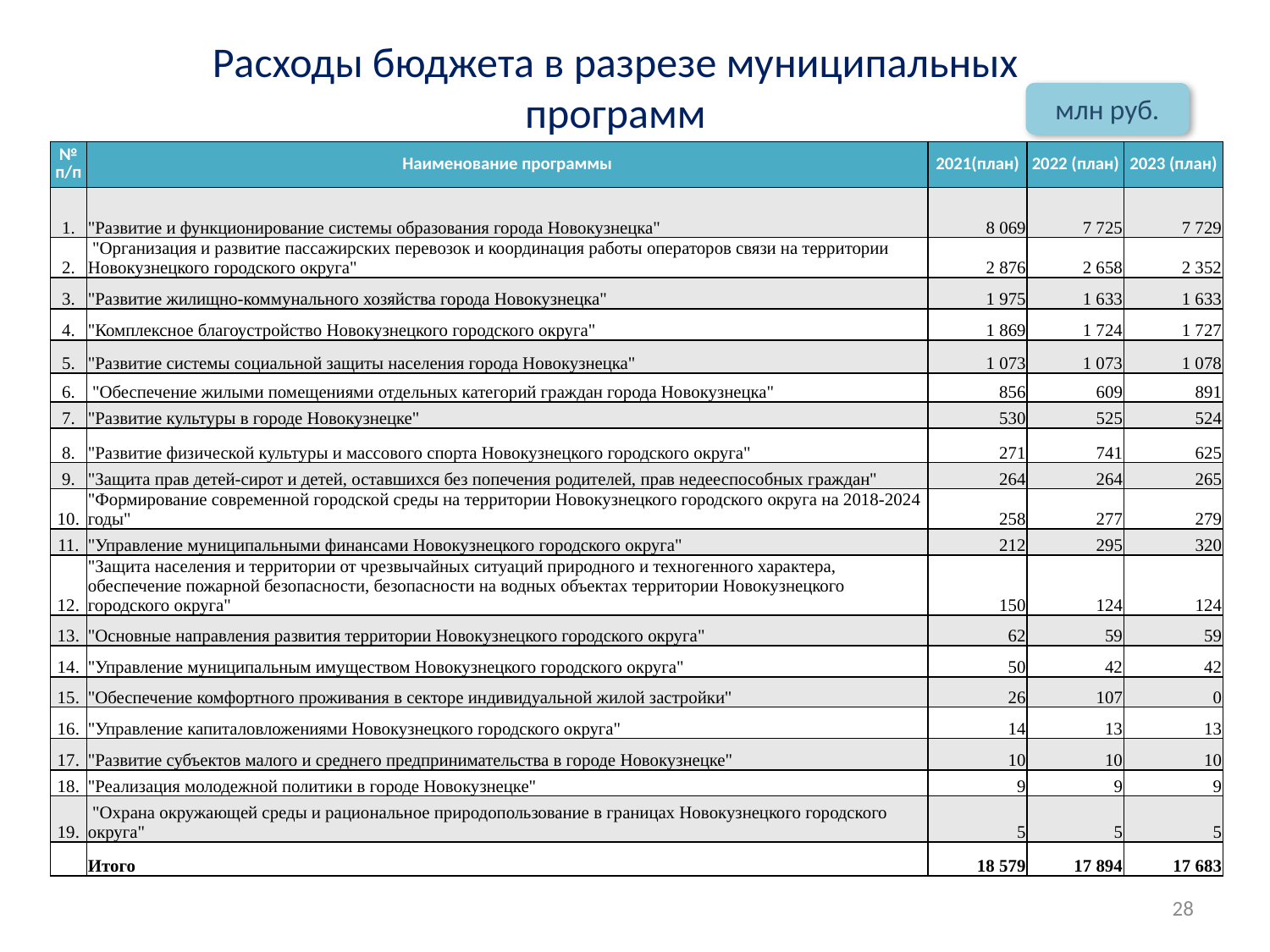

# Расходы бюджета в разрезе муниципальных программ
млн руб.
| № п/п | Наименование программы | 2021(план) | 2022 (план) | 2023 (план) |
| --- | --- | --- | --- | --- |
| 1. | "Развитие и функционирование системы образования города Новокузнецка" | 8 069 | 7 725 | 7 729 |
| 2. | "Организация и развитие пассажирских перевозок и координация работы операторов связи на территории Новокузнецкого городского округа" | 2 876 | 2 658 | 2 352 |
| 3. | "Развитие жилищно-коммунального хозяйства города Новокузнецка" | 1 975 | 1 633 | 1 633 |
| 4. | "Комплексное благоустройство Новокузнецкого городского округа" | 1 869 | 1 724 | 1 727 |
| 5. | "Развитие системы социальной защиты населения города Новокузнецка" | 1 073 | 1 073 | 1 078 |
| 6. | "Обеспечение жилыми помещениями отдельных категорий граждан города Новокузнецка" | 856 | 609 | 891 |
| 7. | "Развитие культуры в городе Новокузнецке" | 530 | 525 | 524 |
| 8. | "Развитие физической культуры и массового спорта Новокузнецкого городского округа" | 271 | 741 | 625 |
| 9. | "Защита прав детей-сирот и детей, оставшихся без попечения родителей, прав недееспособных граждан" | 264 | 264 | 265 |
| 10. | "Формирование современной городской среды на территории Новокузнецкого городского округа на 2018-2024 годы" | 258 | 277 | 279 |
| 11. | "Управление муниципальными финансами Новокузнецкого городского округа" | 212 | 295 | 320 |
| 12. | "Защита населения и территории от чрезвычайных ситуаций природного и техногенного характера, обеспечение пожарной безопасности, безопасности на водных объектах территории Новокузнецкого городского округа" | 150 | 124 | 124 |
| 13. | "Основные направления развития территории Новокузнецкого городского округа" | 62 | 59 | 59 |
| 14. | "Управление муниципальным имуществом Новокузнецкого городского округа" | 50 | 42 | 42 |
| 15. | "Обеспечение комфортного проживания в секторе индивидуальной жилой застройки" | 26 | 107 | 0 |
| 16. | "Управление капиталовложениями Новокузнецкого городского округа" | 14 | 13 | 13 |
| 17. | "Развитие субъектов малого и среднего предпринимательства в городе Новокузнецке" | 10 | 10 | 10 |
| 18. | "Реализация молодежной политики в городе Новокузнецке" | 9 | 9 | 9 |
| 19. | "Охрана окружающей среды и рациональное природопользование в границах Новокузнецкого городского округа" | 5 | 5 | 5 |
|  | Итого | 18 579 | 17 894 | 17 683 |
28